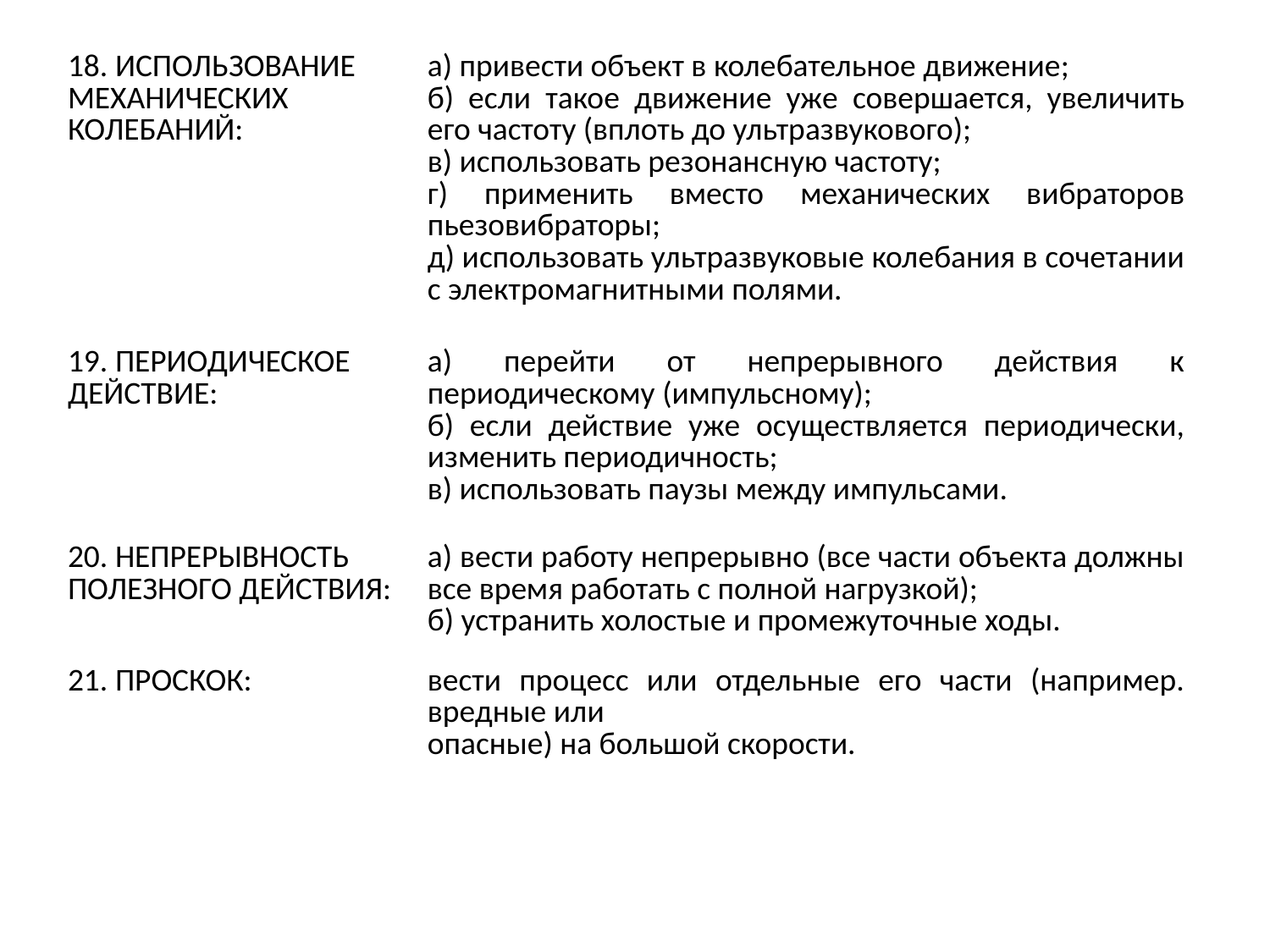

| 18. ИСПОЛЬЗОВАНИЕ МЕХАНИЧЕСКИХ КОЛЕБАНИЙ: | а) привести объект в колебательное движение; б) если такое движение уже совершается, увеличить его частоту (вплоть до ультразвукового); в) использовать резонансную частоту; г) применить вместо механических вибраторов пьезовибраторы; д) использовать ультразвуковые колебания в сочетании с электромагнитными полями. |
| --- | --- |
| 19. ПЕРИОДИЧЕСКОЕ ДЕЙСТВИЕ: | а) перейти от непрерывного действия к периодическому (импульсному); б) если действие уже осуществляется периодически, изменить периодичность; в) использовать паузы между импульсами. |
| 20. НЕПРЕРЫВНОСТЬ ПОЛЕЗНОГО ДЕЙСТВИЯ: | а) вести работу непрерывно (все части объекта должны все время работать с полной нагрузкой); б) устранить холостые и промежуточные ходы. |
| 21. ПРОСКОК: | вести процесс или отдельные его части (например. вредные или опасные) на большой скорости. |